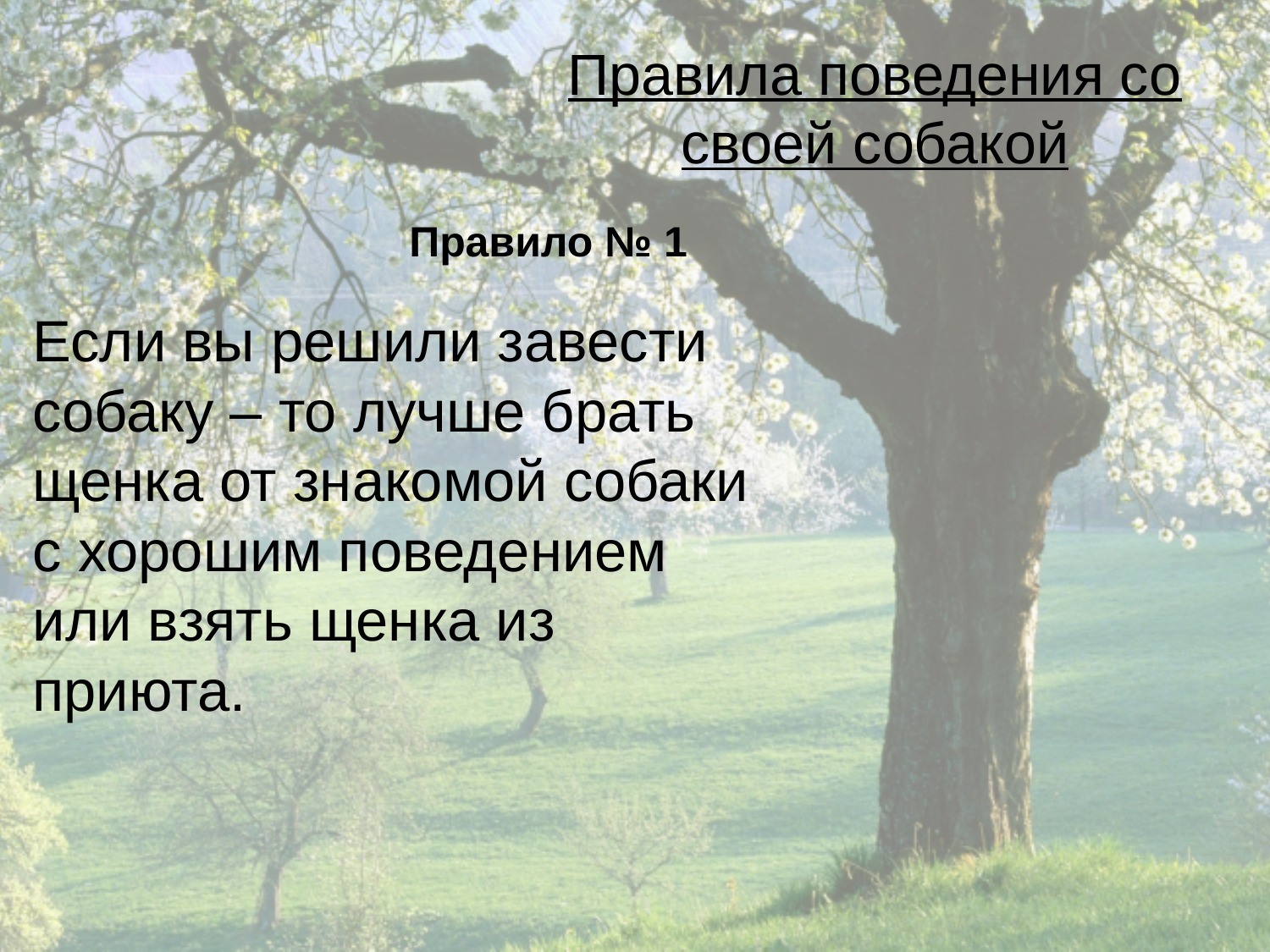

# Правила поведения со своей собакой
Правило № 1
Если вы решили завести собаку – то лучше брать щенка от знакомой собаки с хорошим поведением или взять щенка из приюта.